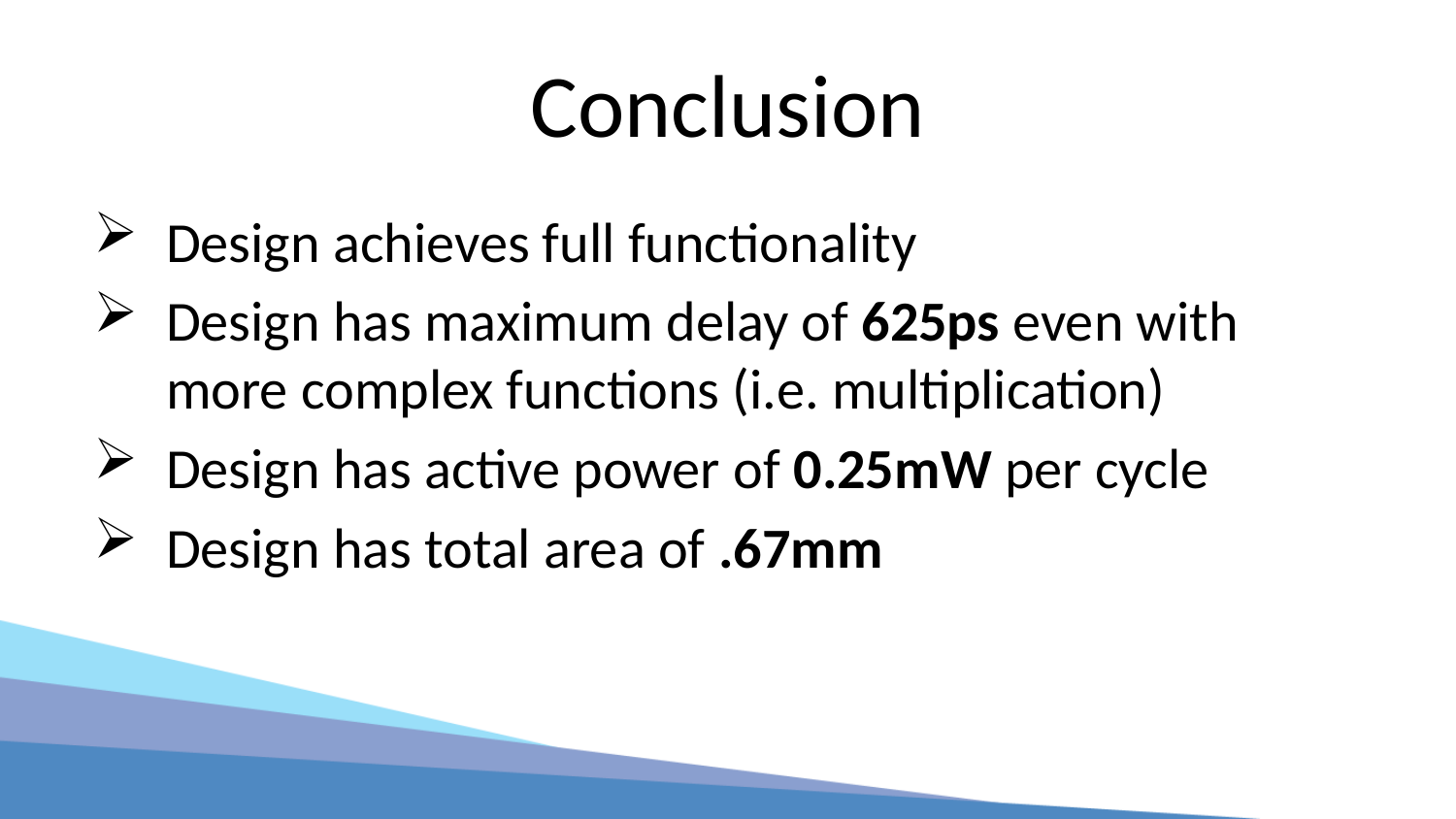

# Conclusion
Design achieves full functionality
Design has maximum delay of 625ps even with more complex functions (i.e. multiplication)
Design has active power of 0.25mW per cycle
Design has total area of .67mm